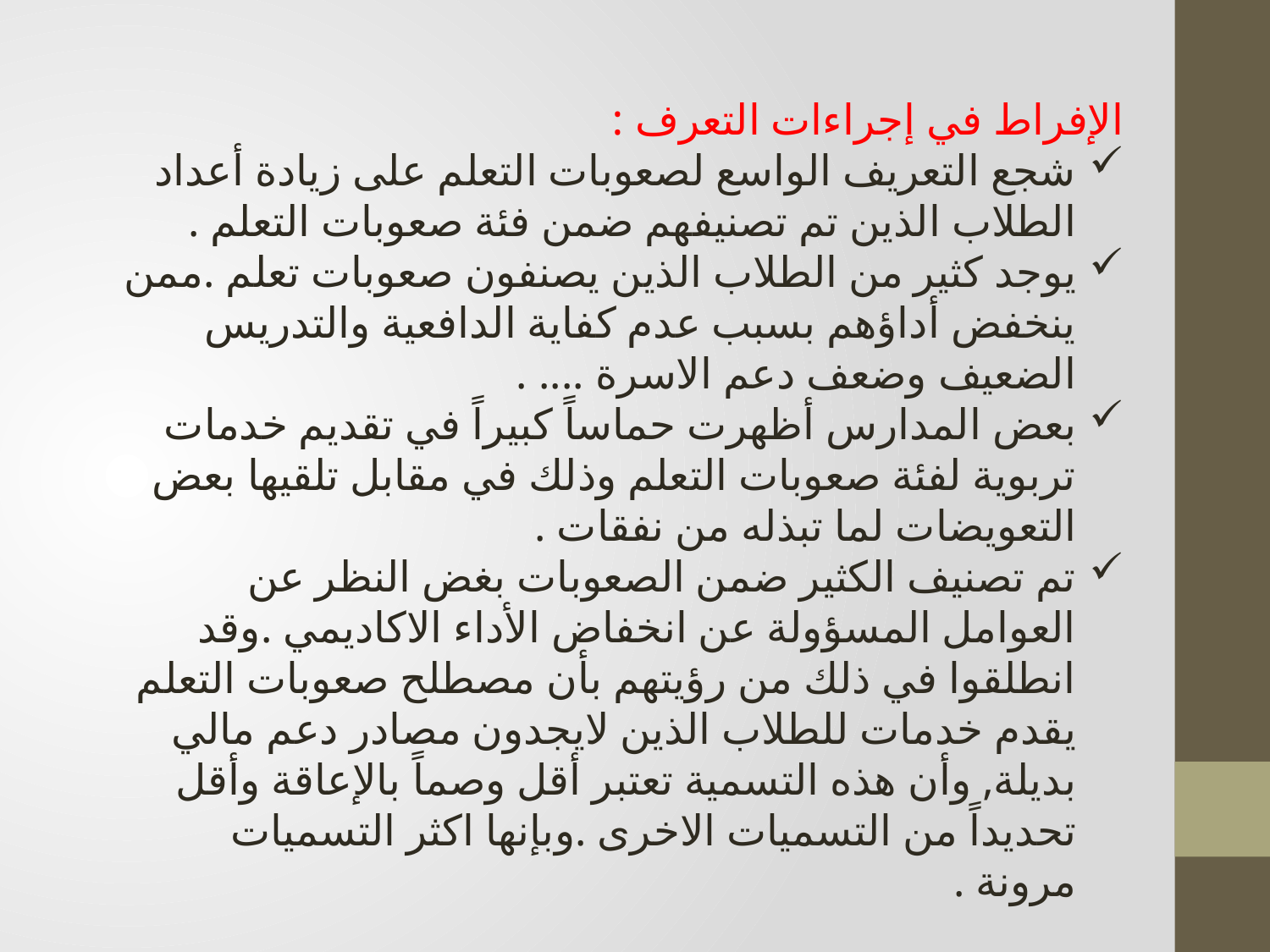

الإفراط في إجراءات التعرف :
شجع التعريف الواسع لصعوبات التعلم على زيادة أعداد الطلاب الذين تم تصنيفهم ضمن فئة صعوبات التعلم .
يوجد كثير من الطلاب الذين يصنفون صعوبات تعلم .ممن ينخفض أداؤهم بسبب عدم كفاية الدافعية والتدريس الضعيف وضعف دعم الاسرة .... .
بعض المدارس أظهرت حماساً كبيراً في تقديم خدمات تربوية لفئة صعوبات التعلم وذلك في مقابل تلقيها بعض التعويضات لما تبذله من نفقات .
تم تصنيف الكثير ضمن الصعوبات بغض النظر عن العوامل المسؤولة عن انخفاض الأداء الاكاديمي .وقد انطلقوا في ذلك من رؤيتهم بأن مصطلح صعوبات التعلم يقدم خدمات للطلاب الذين لايجدون مصادر دعم مالي بديلة, وأن هذه التسمية تعتبر أقل وصماً بالإعاقة وأقل تحديداً من التسميات الاخرى .وبإنها اكثر التسميات مرونة .